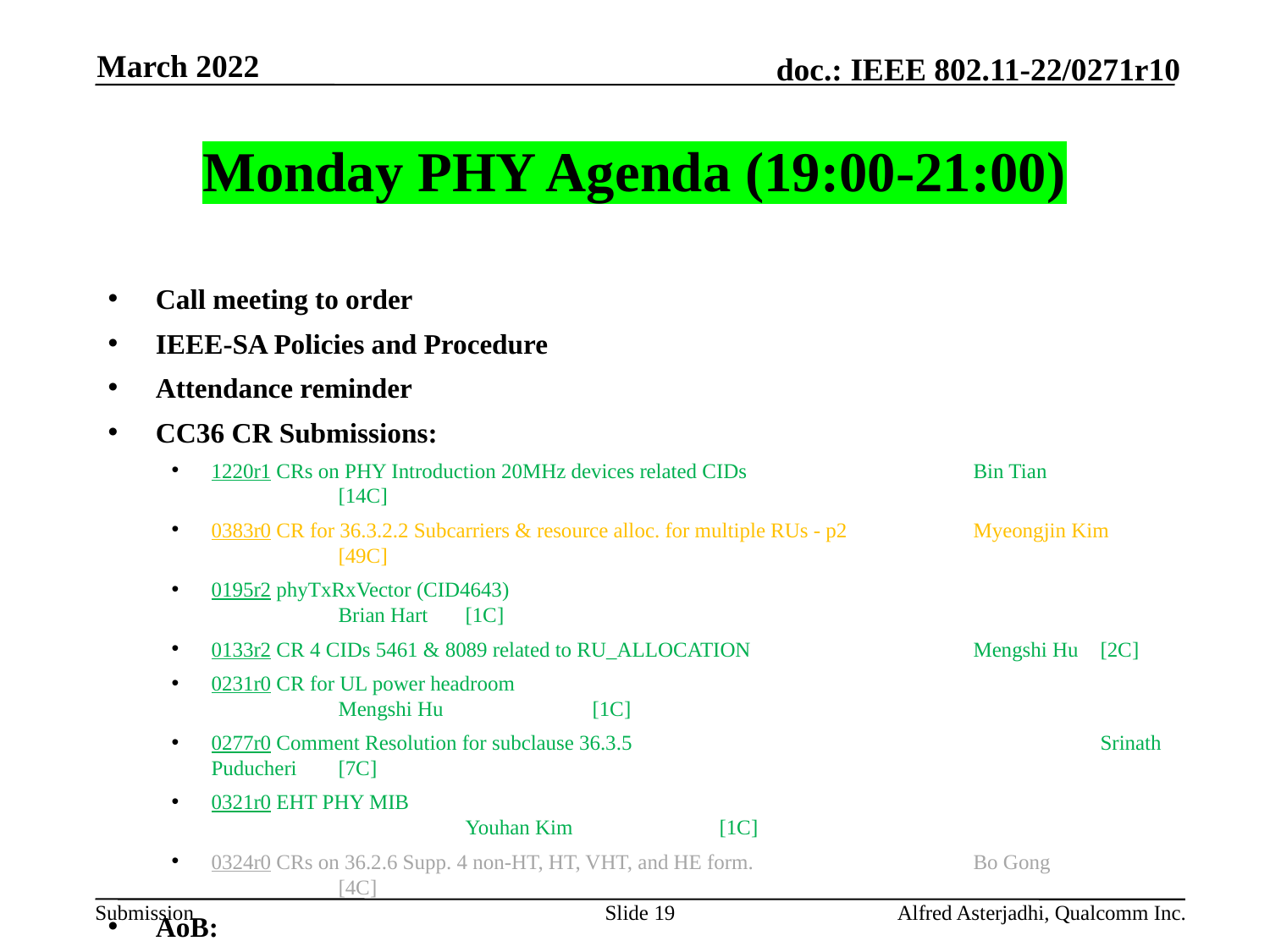

March 2022
# Monday PHY Agenda (19:00-21:00)
Call meeting to order
IEEE-SA Policies and Procedure
Attendance reminder
CC36 CR Submissions:
1220r1 CRs on PHY Introduction 20MHz devices related CIDs		Bin Tian		[14C]
0383r0 CR for 36.3.2.2 Subcarriers & resource alloc. for multiple RUs - p2	Myeongjin Kim	[49C]
0195r2 phyTxRxVector (CID4643)			          			Brian Hart       	[1C]
0133r2 CR 4 CIDs 5461 & 8089 related to RU_ALLOCATION		Mengshi Hu    	[2C]
0231r0 CR for UL power headroom						Mengshi Hu		[1C]
0277r0 Comment Resolution for subclause 36.3.5				Srinath Puducheri	[7C]
0321r0 EHT PHY MIB								Youhan Kim		[1C]
0324r0 CRs on 36.2.6 Supp. 4 non-HT, HT, VHT, and HE form.		Bo Gong		[4C]
AoB:
Recess
Slide 19
Alfred Asterjadhi, Qualcomm Inc.